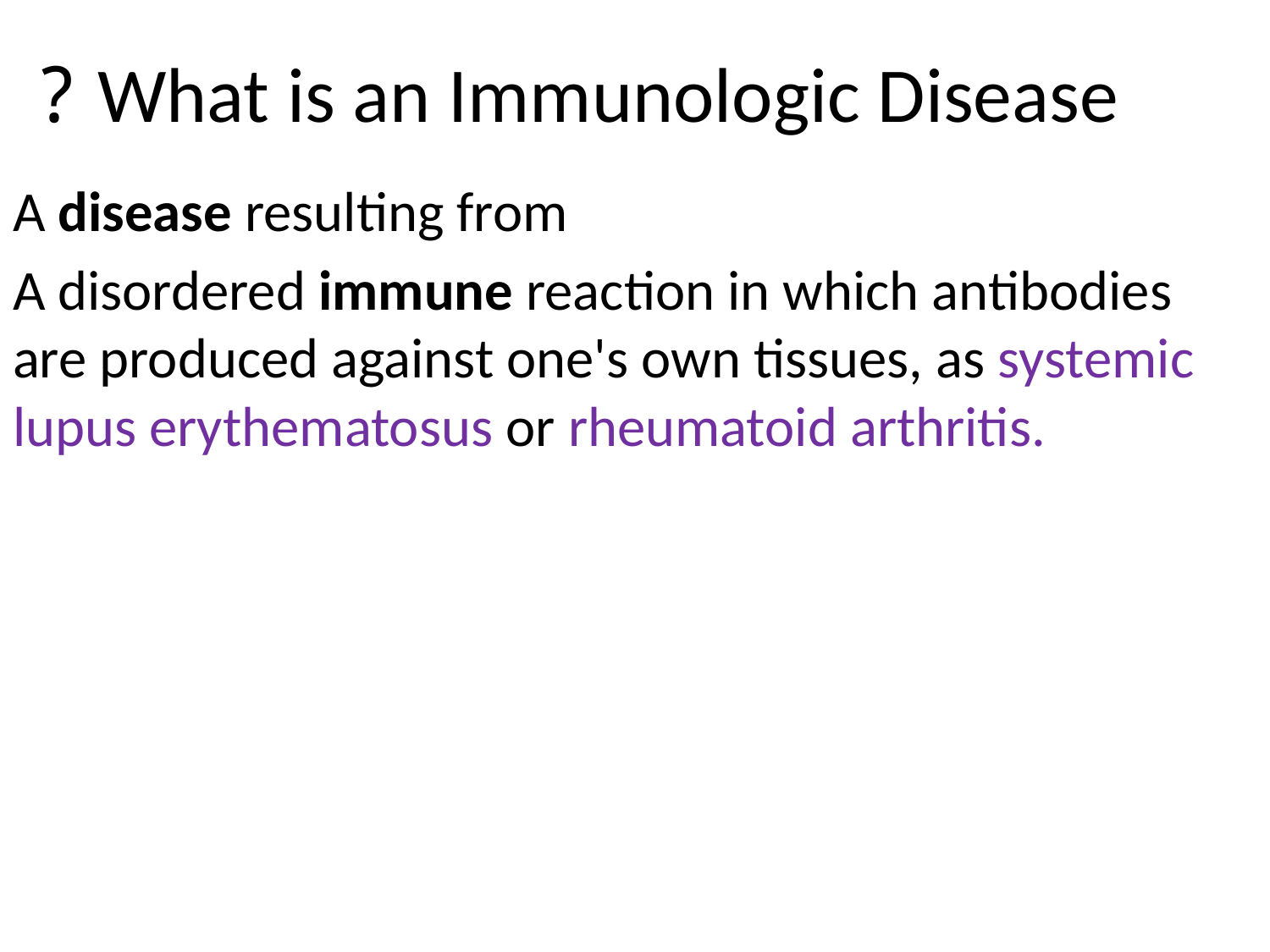

# What is an Immunologic Disease ?
A disease resulting from
A disordered immune reaction in which antibodies are produced against one's own tissues, as systemic lupus erythematosus or rheumatoid arthritis.